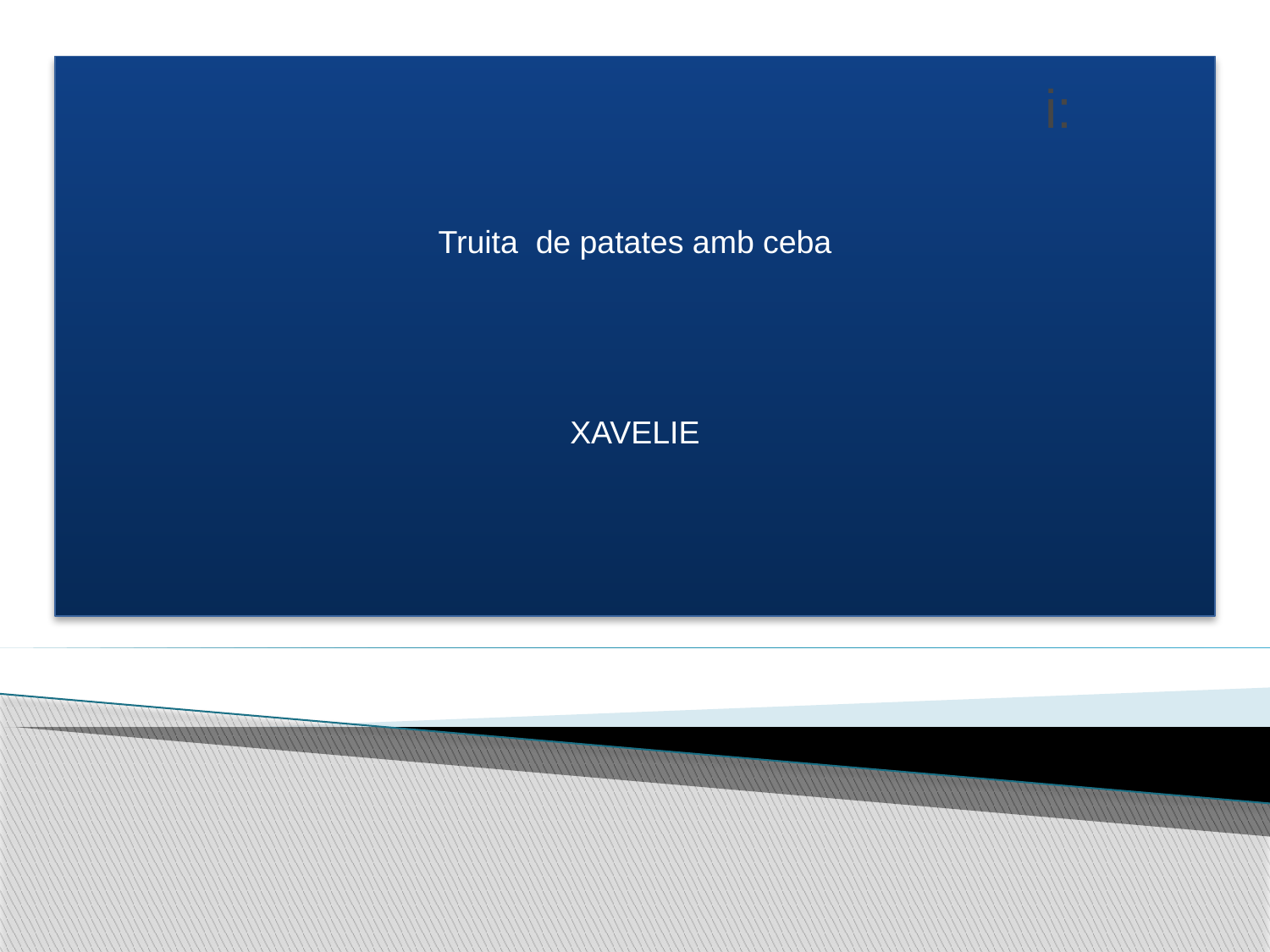

# i:
Truita  de patates amb ceba

XAVELIE